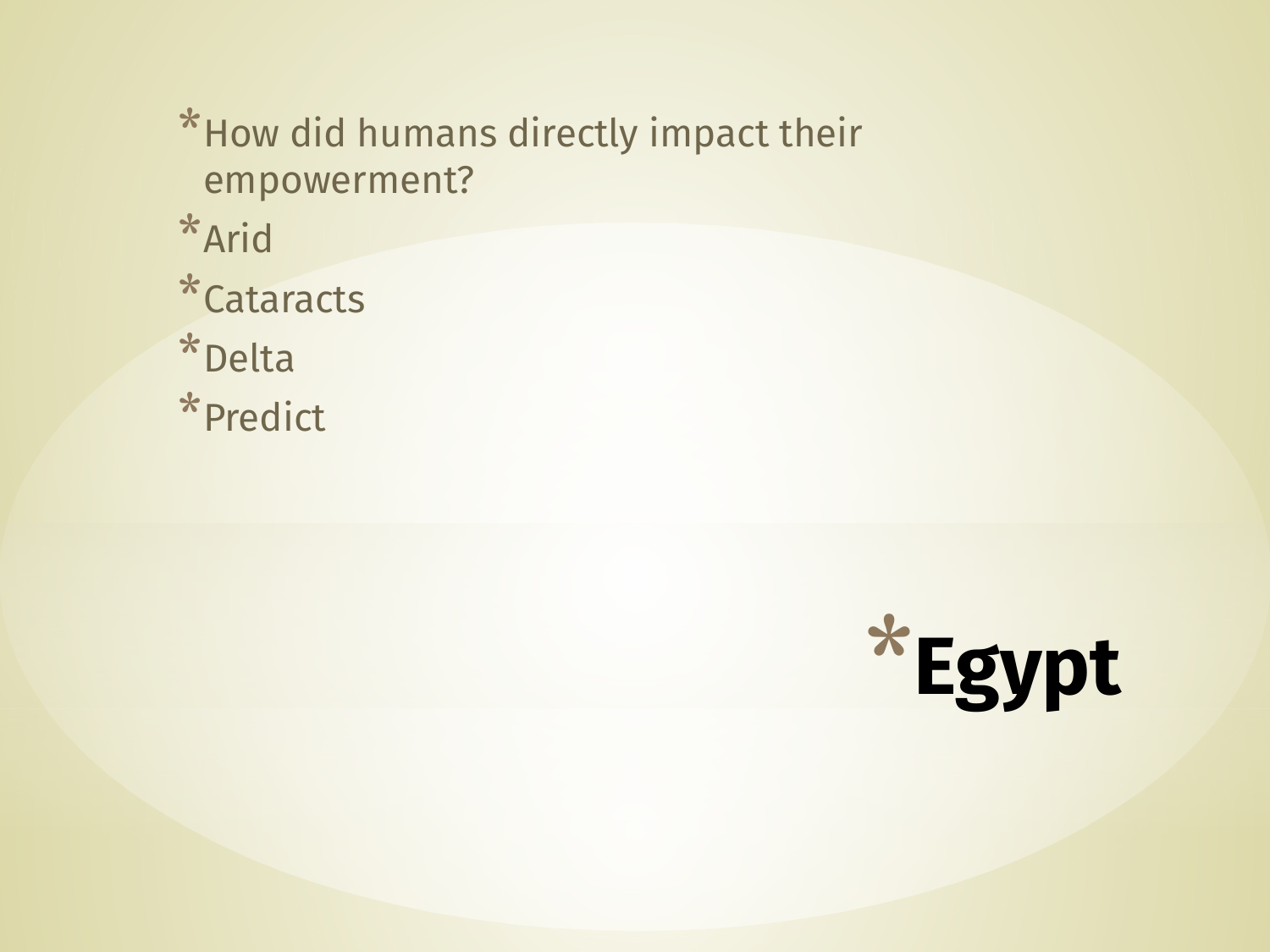

How did humans directly impact their empowerment?
Arid
Cataracts
Delta
Predict

# Egypt